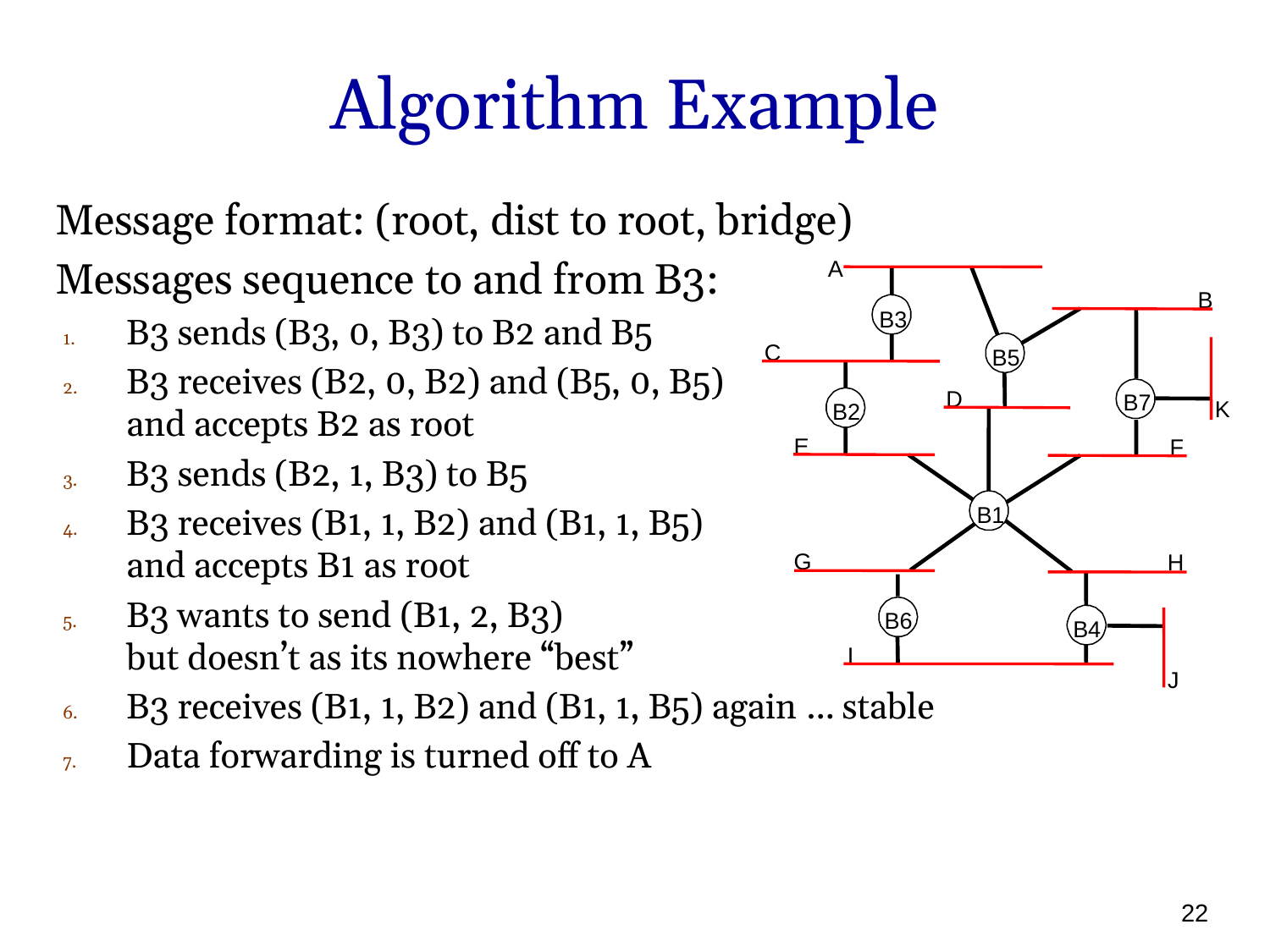

# Algorithm Example
Message format: (root, dist to root, bridge)
Messages sequence to and from B3:
B3 sends (B3, 0, B3) to B2 and B5
B3 receives (B2, 0, B2) and (B5, 0, B5)
and accepts B2 as root
B3 sends (B2, 1, B3) to B5
B3 receives (B1, 1, B2) and (B1, 1, B5)
and accepts B1 as root
B3 wants to send (B1, 2, B3)
but doesn’t as its nowhere “best”
B3 receives (B1, 1, B2) and (B1, 1, B5) again … stable
Data forwarding is turned off to A
A

B

B3

C
B5

D

B7
K
B2

E
F

B1

G
H

B6

B4

I

J
22